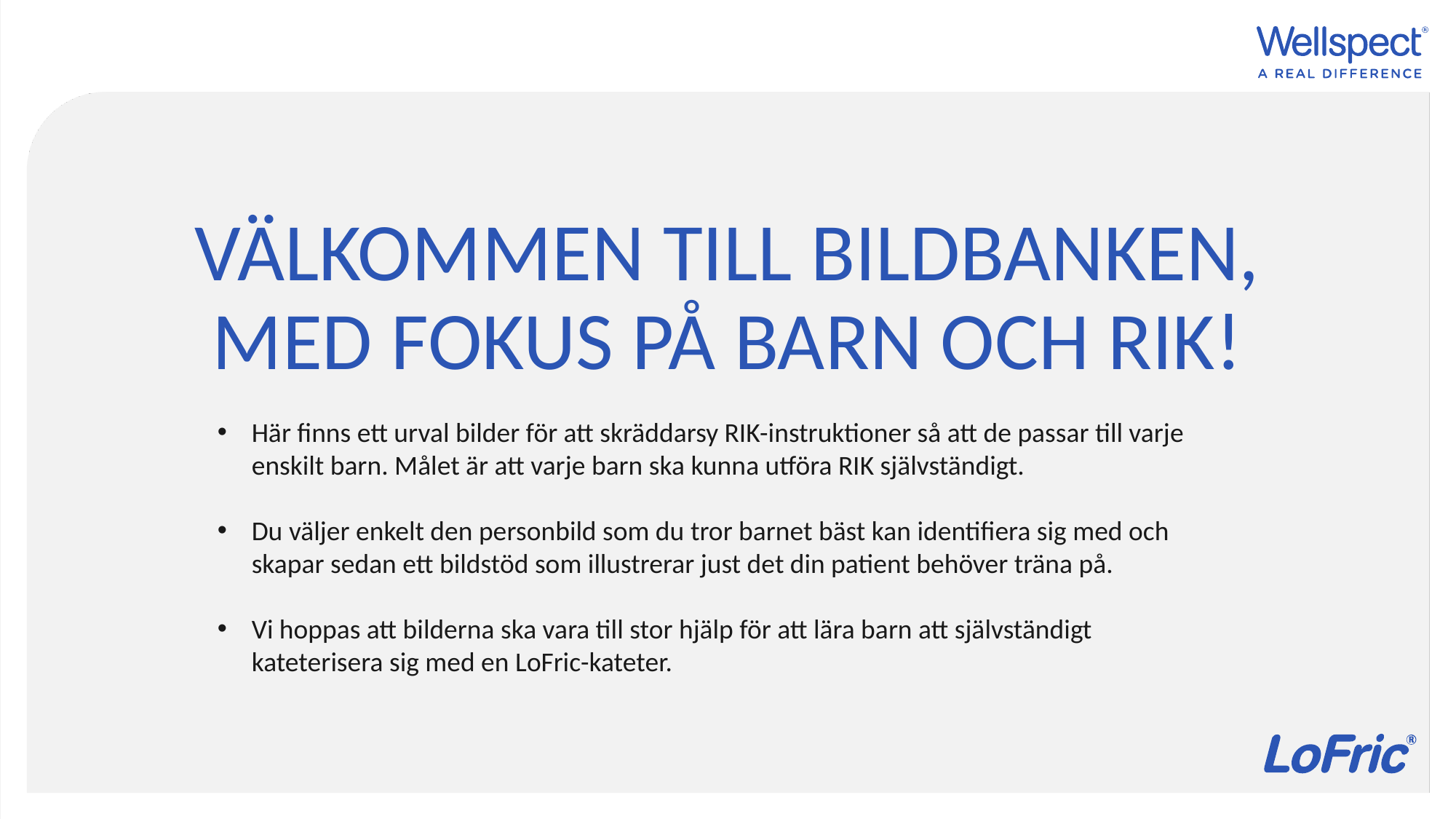

# Välkommen till bildbanken, med fokus på barn och RIK!
Här finns ett urval bilder för att skräddarsy RIK-instruktioner så att de passar till varje enskilt barn. Målet är att varje barn ska kunna utföra RIK självständigt.
Du väljer enkelt den personbild som du tror barnet bäst kan identifiera sig med och skapar sedan ett bildstöd som illustrerar just det din patient behöver träna på.
Vi hoppas att bilderna ska vara till stor hjälp för att lära barn att självständigt kateterisera sig med en LoFric-kateter.